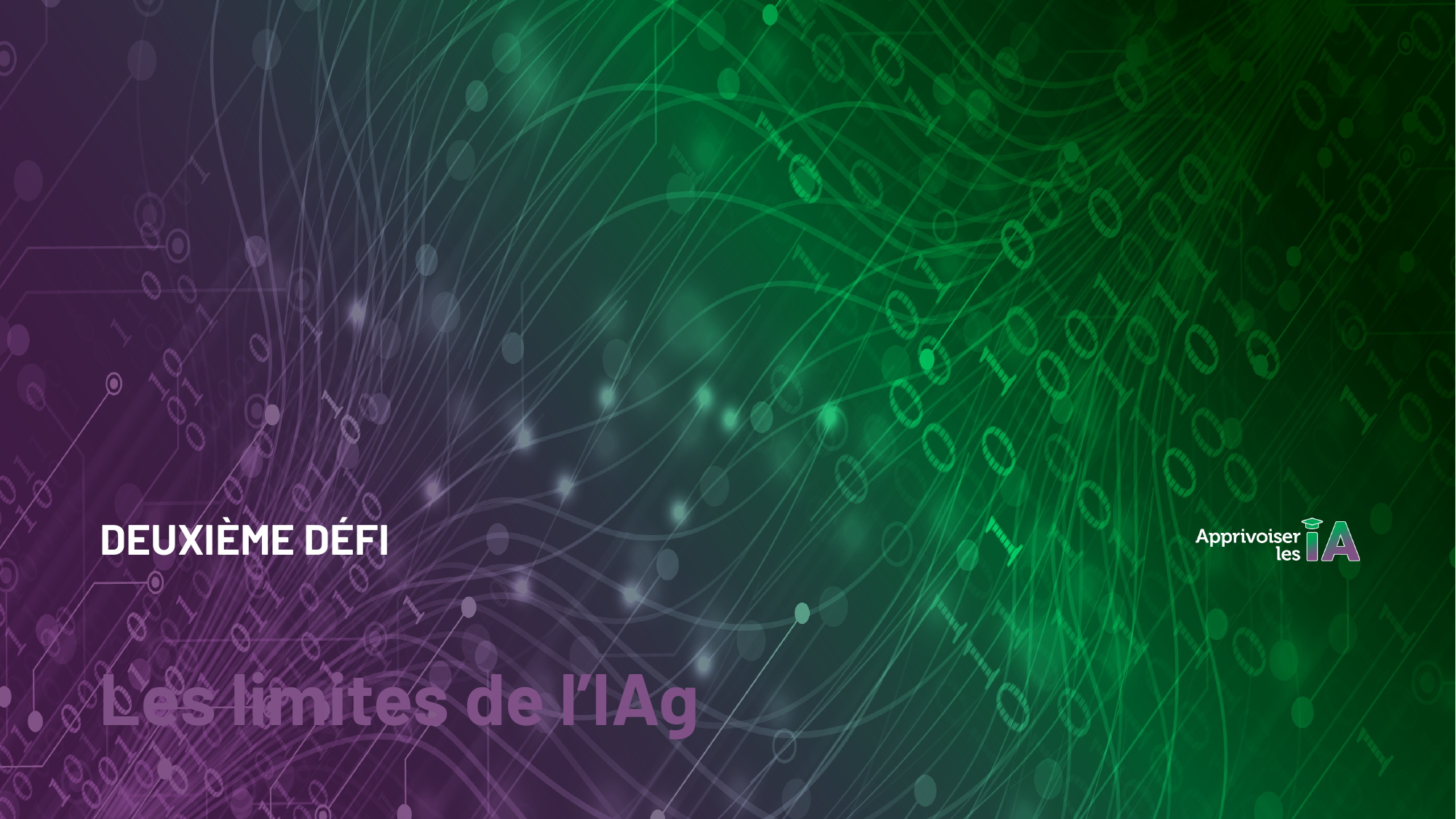

DEUXIÈME DÉFI
# Les limites de l’IAg